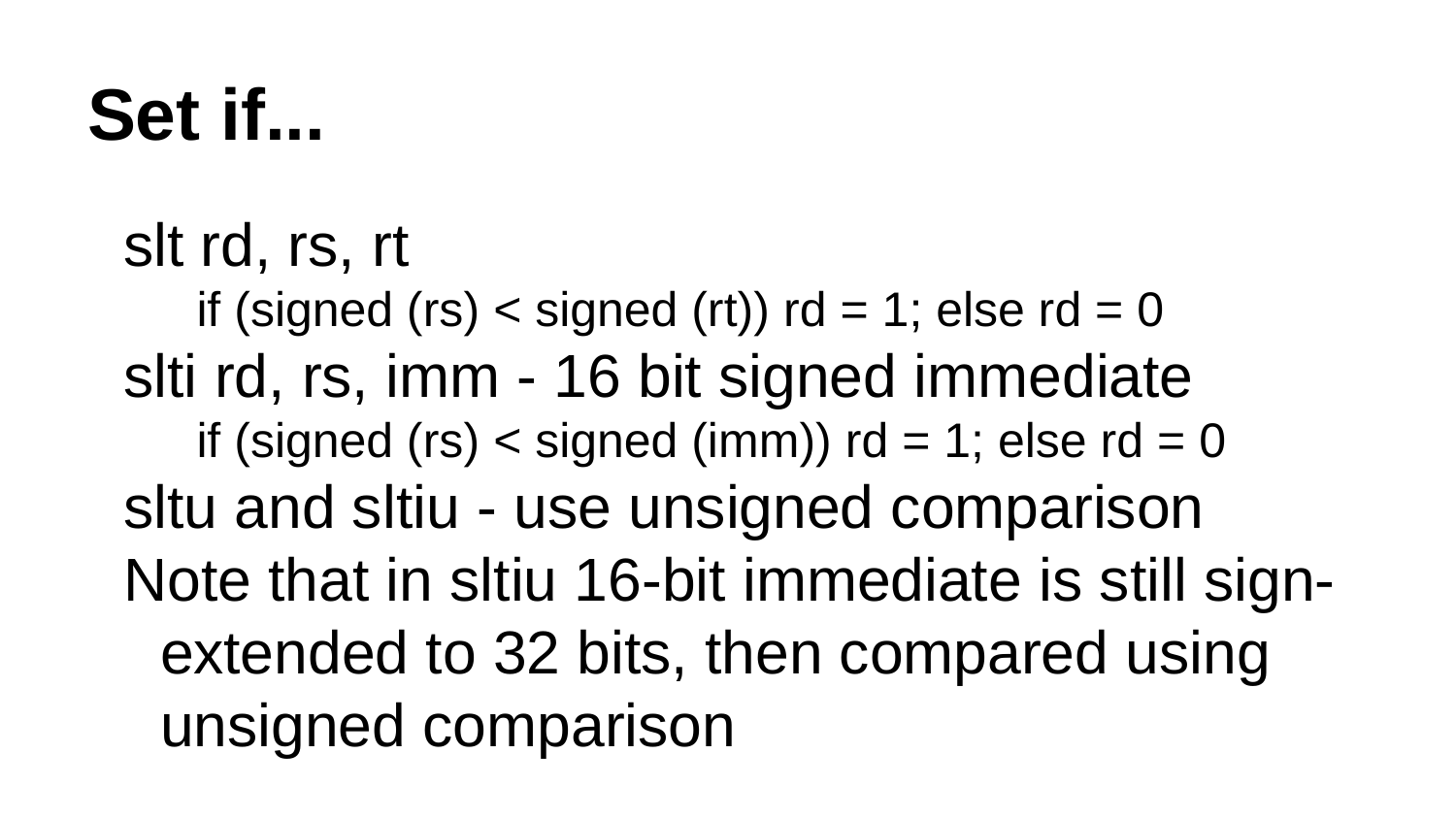

# Set if...
slt rd, rs, rt
if (signed (rs) < signed (rt)) rd = 1; else rd = 0
slti rd, rs, imm - 16 bit signed immediate
if (signed (rs) < signed (imm)) rd = 1; else rd = 0
sltu and sltiu - use unsigned comparison
Note that in sltiu 16-bit immediate is still sign-extended to 32 bits, then compared using unsigned comparison